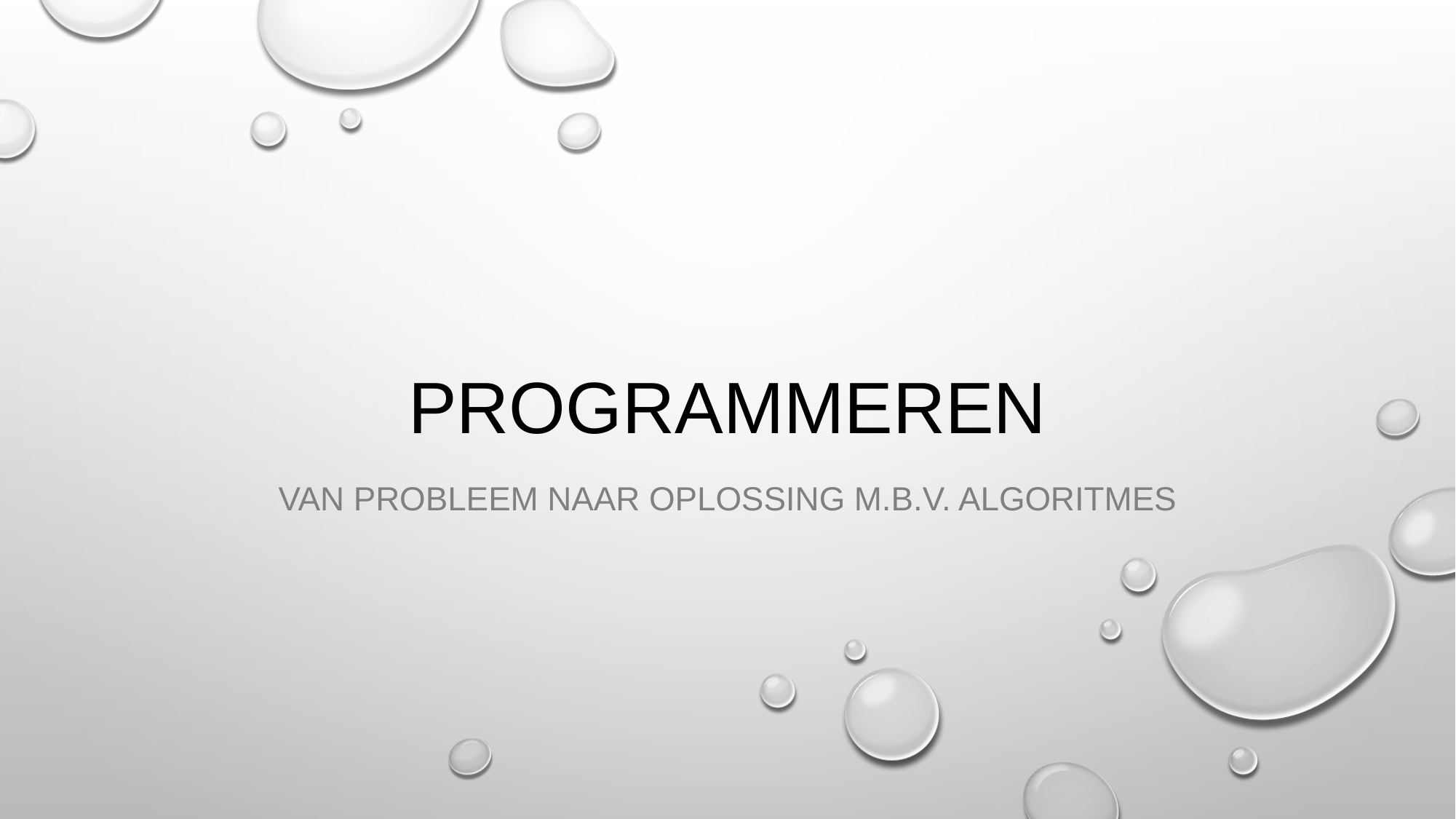

# Programmeren
Van probleem naar oplossing m.b.v. algoritmes